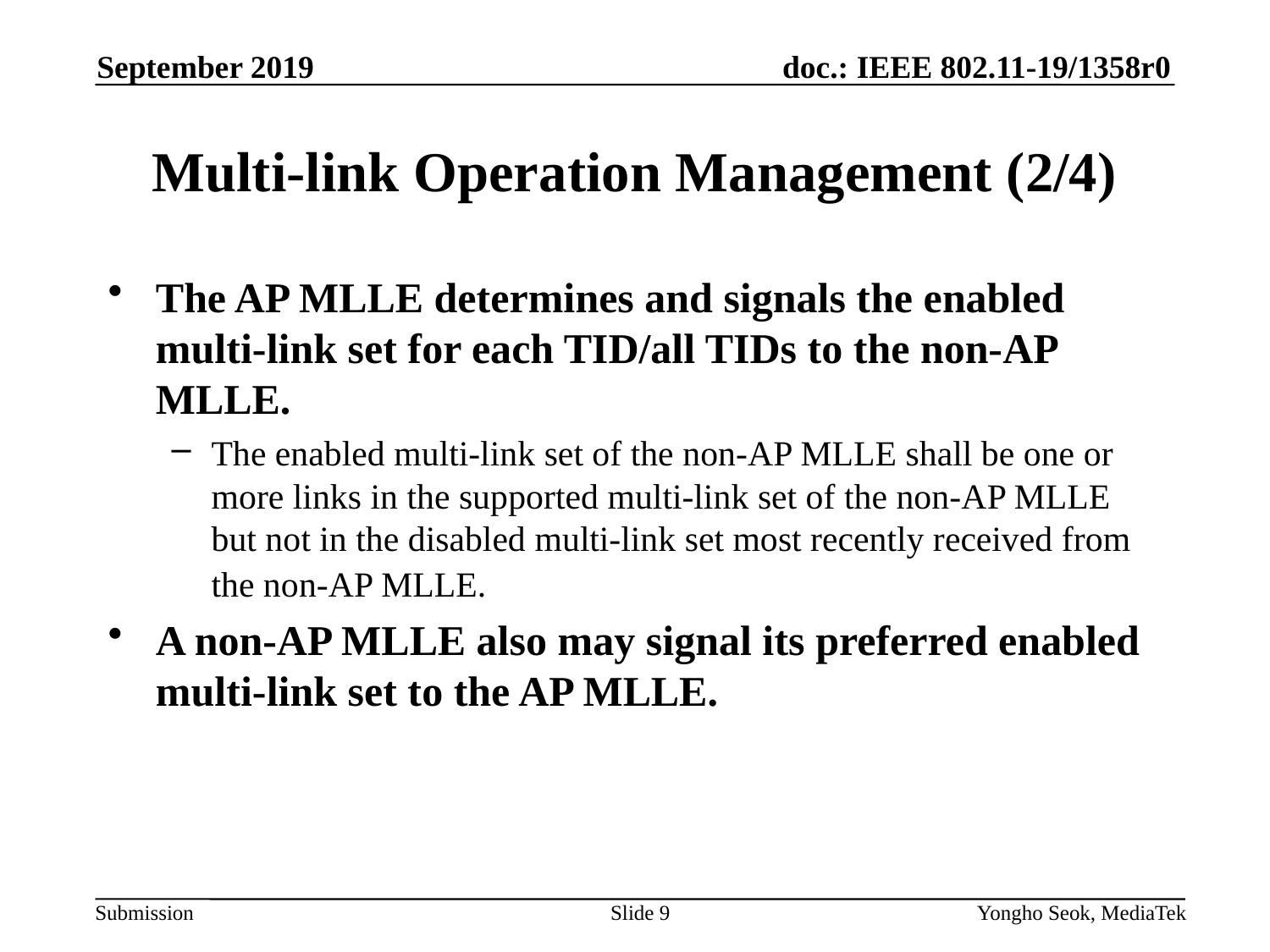

September 2019
# Multi-link Operation Management (2/4)
The AP MLLE determines and signals the enabled multi-link set for each TID/all TIDs to the non-AP MLLE.
The enabled multi-link set of the non-AP MLLE shall be one or more links in the supported multi-link set of the non-AP MLLE but not in the disabled multi-link set most recently received from the non-AP MLLE.
A non-AP MLLE also may signal its preferred enabled multi-link set to the AP MLLE.

Slide 9
Yongho Seok, MediaTek